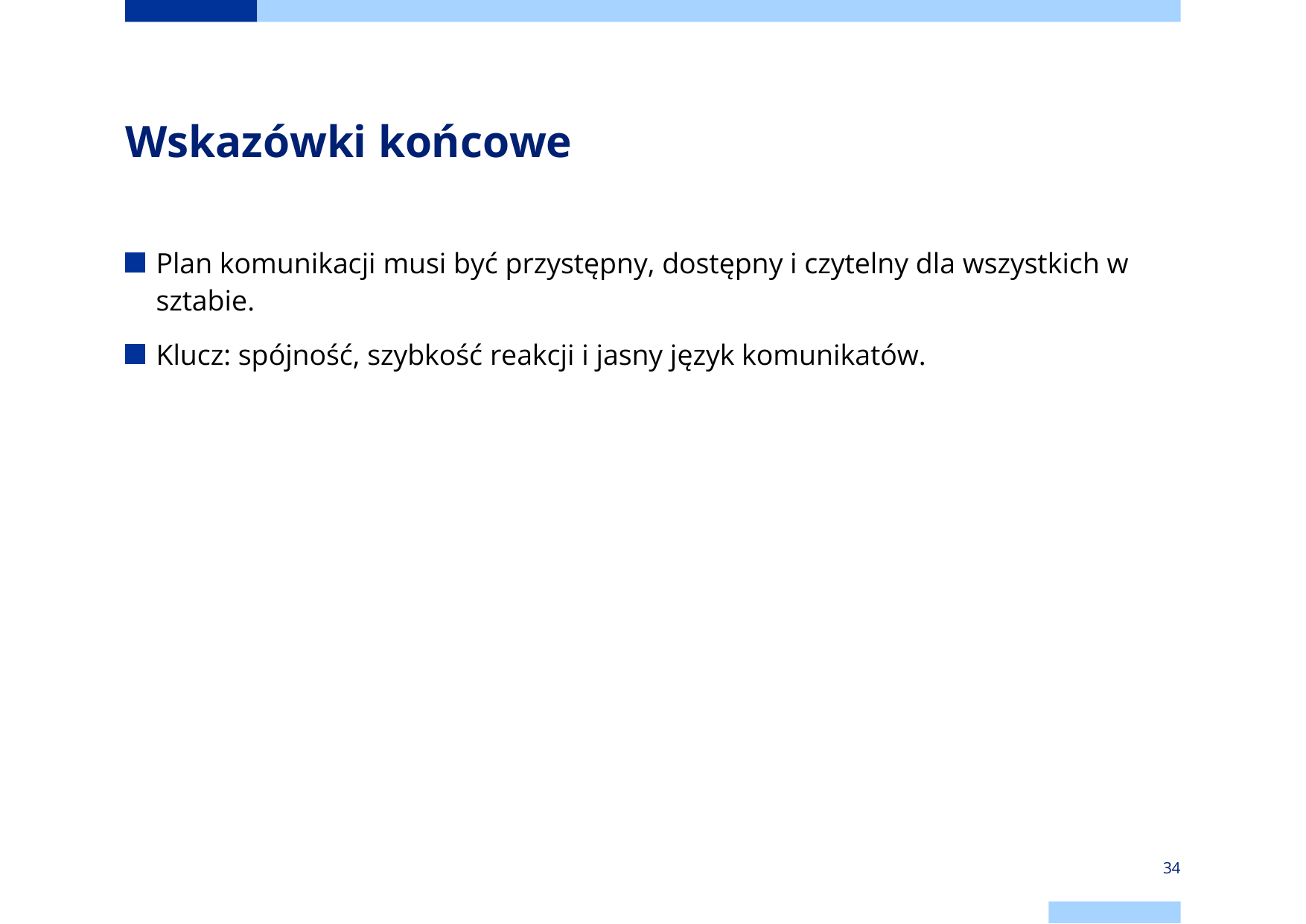

# Wskazówki końcowe
Plan komunikacji musi być przystępny, dostępny i czytelny dla wszystkich w sztabie.
Klucz: spójność, szybkość reakcji i jasny język komunikatów.
34